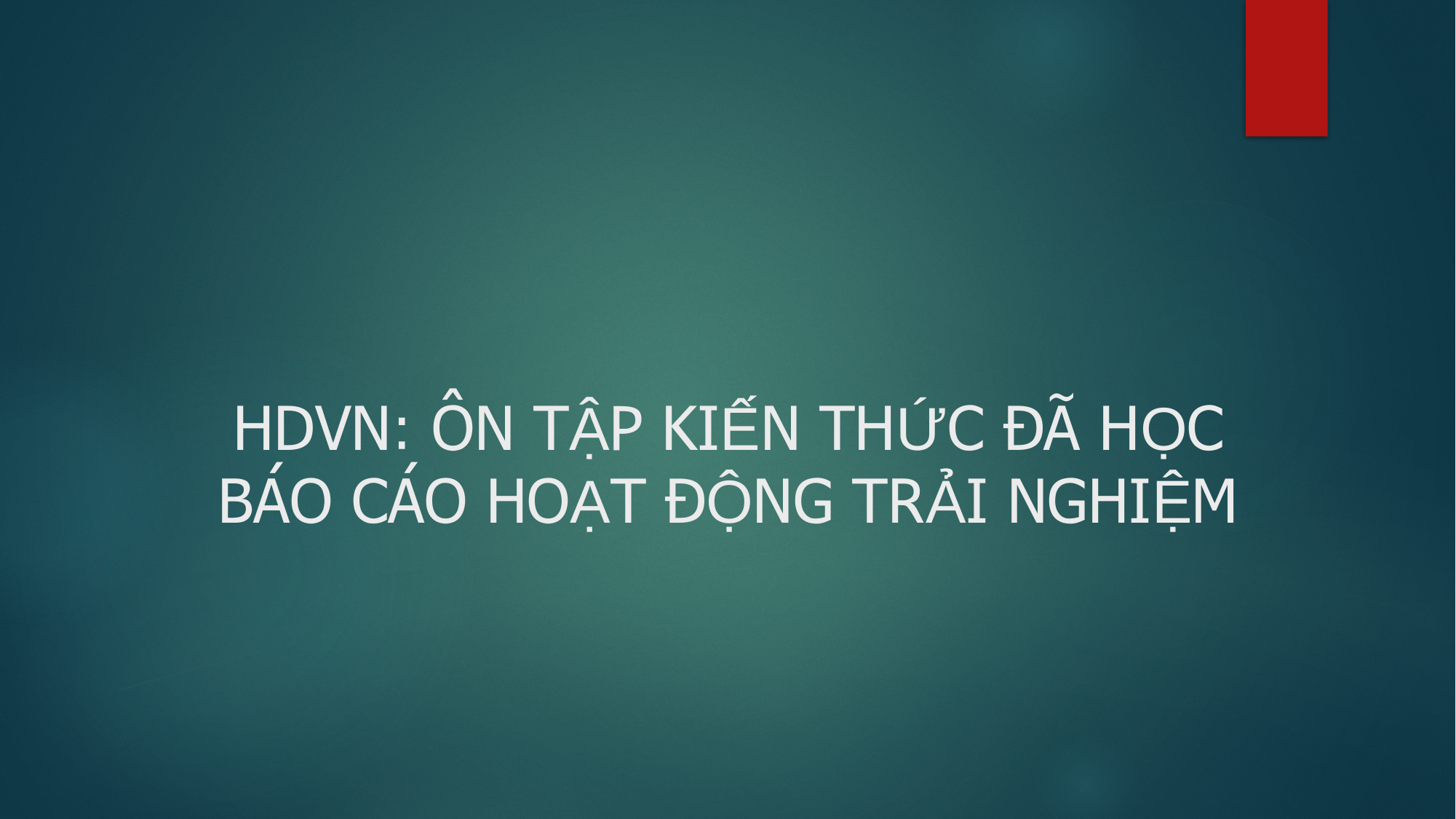

# HDVN: ÔN TẬP KIẾN THỨC ĐÃ HỌC BÁO CÁO HOẠT ĐỘNG TRẢI NGHIỆM